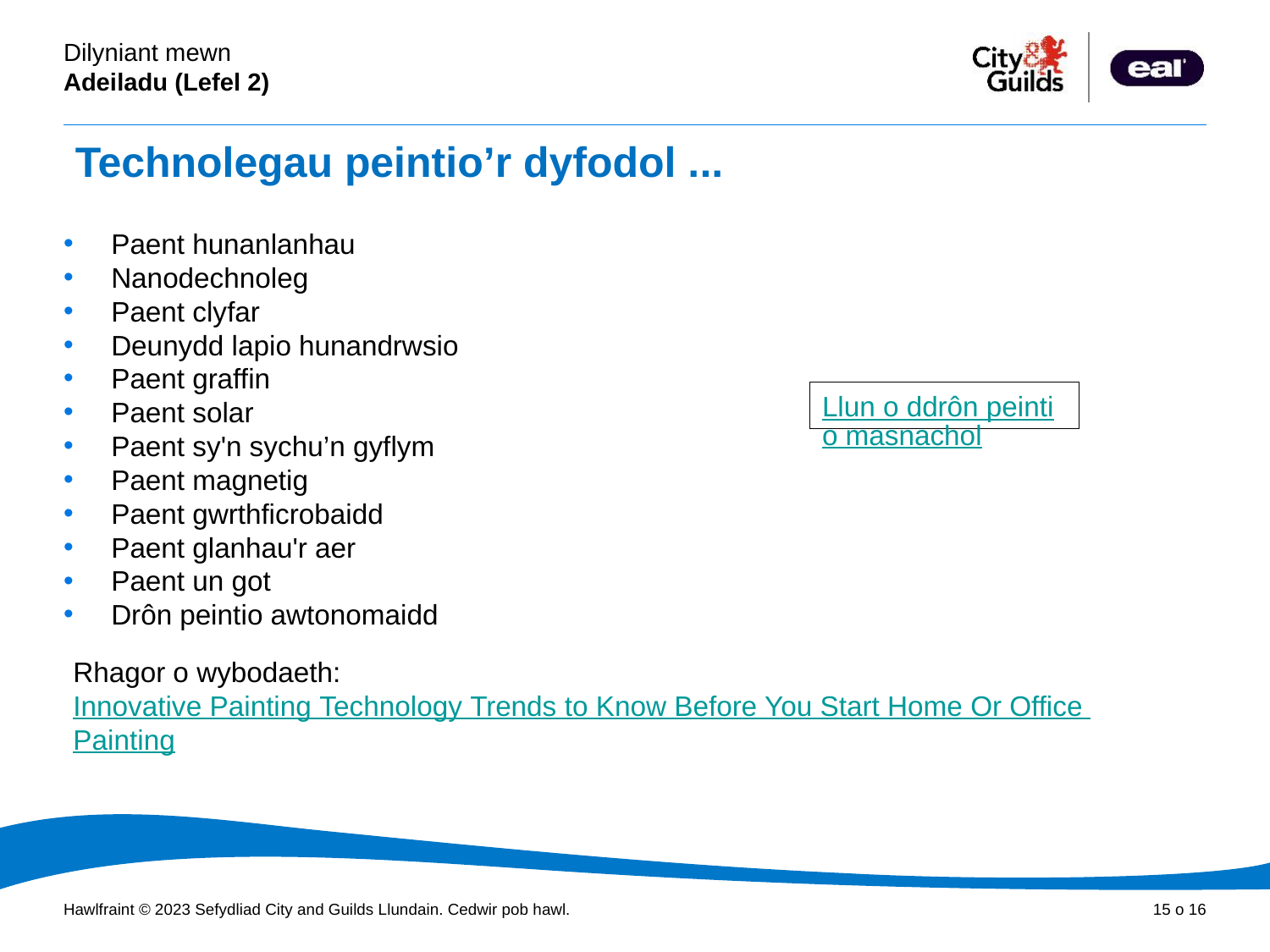

# Technolegau peintio’r dyfodol ...

Paent hunanlanhau
Nanodechnoleg
Paent clyfar
Deunydd lapio hunandrwsio
Paent graffin
Paent solar
Paent sy'n sychu’n gyflym
Paent magnetig
Paent gwrthficrobaidd
Paent glanhau'r aer
Paent un got
Drôn peintio awtonomaidd

Llun o ddrôn peintio masnachol
Rhagor o wybodaeth:
Innovative Painting Technology Trends to Know Before You Start Home Or Office Painting